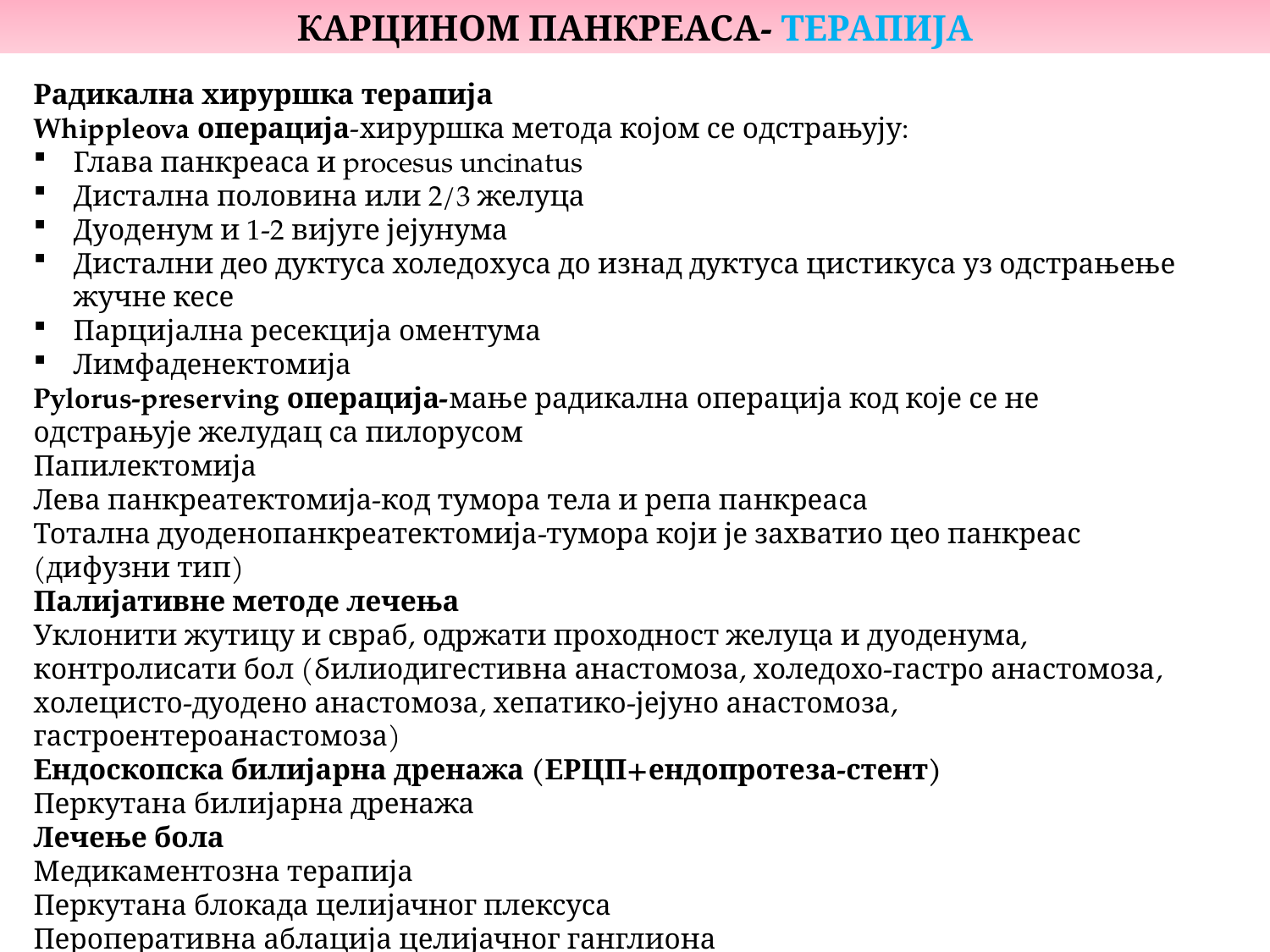

КАРЦИНОМ ПАНКРЕАСА- ТЕРАПИЈА
Радикална хируршка терапија
Whippleova операција-хируршка метода којом се одстрањују:
Глава панкреаса и procesus uncinatus
Дистална половина или 2/3 желуца
Дуоденум и 1-2 вијуге јејунума
Дистални део дуктуса холедохуса до изнад дуктуса цистикуса уз одстрањење жучне кесе
Парцијална ресекција оментума
Лимфаденектомија
Pylorus-preserving операција-мање радикална операција код које се не одстрањује желудац са пилорусом
Папилектомија
Лева панкреатектомија-код тумора тела и репа панкреаса
Тотална дуоденопанкреатектомија-тумора који је захватио цео панкреас (дифузни тип)
Палијативне методе лечења
Уклонити жутицу и свраб, одржати проходност желуца и дуоденума, контролисати бол (билиодигестивна анастомоза, холедохо-гастро анастомоза, холецисто-дуодено анастомоза, хепатико-јејуно анастомоза, гастроентероанастомоза)
Ендоскопска билијарна дренажа (ЕРЦП+ендопротеза-стент)
Перкутана билијарна дренажа
Лечење бола
Медикаментозна терапија
Перкутана блокада целијачног плексуса
Пероперативна аблација целијачног ганглиона
Радиотерапија, хемиотерапија